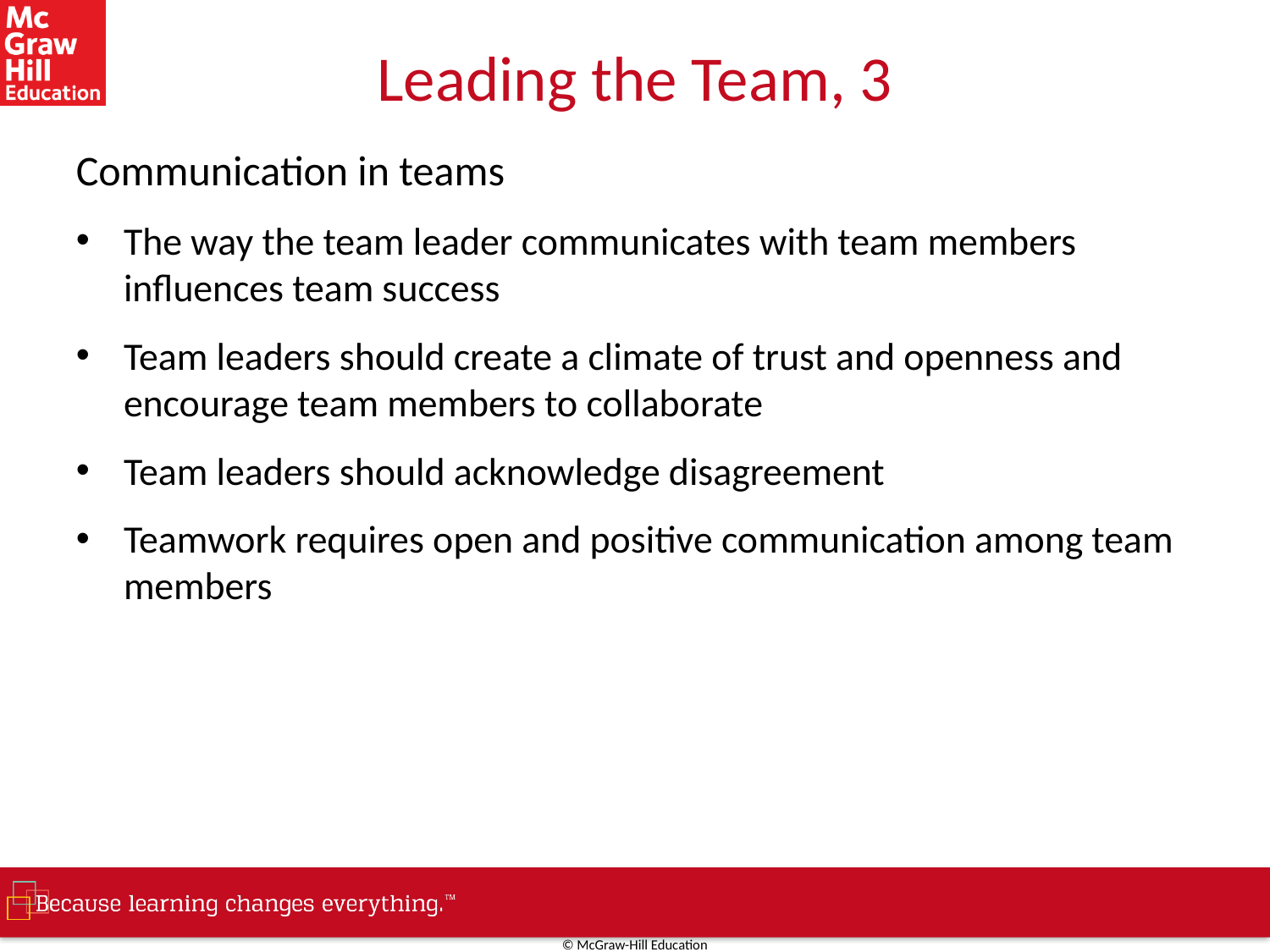

# Leading the Team, 3
Communication in teams
The way the team leader communicates with team members influences team success
Team leaders should create a climate of trust and openness and encourage team members to collaborate
Team leaders should acknowledge disagreement
Teamwork requires open and positive communication among team members